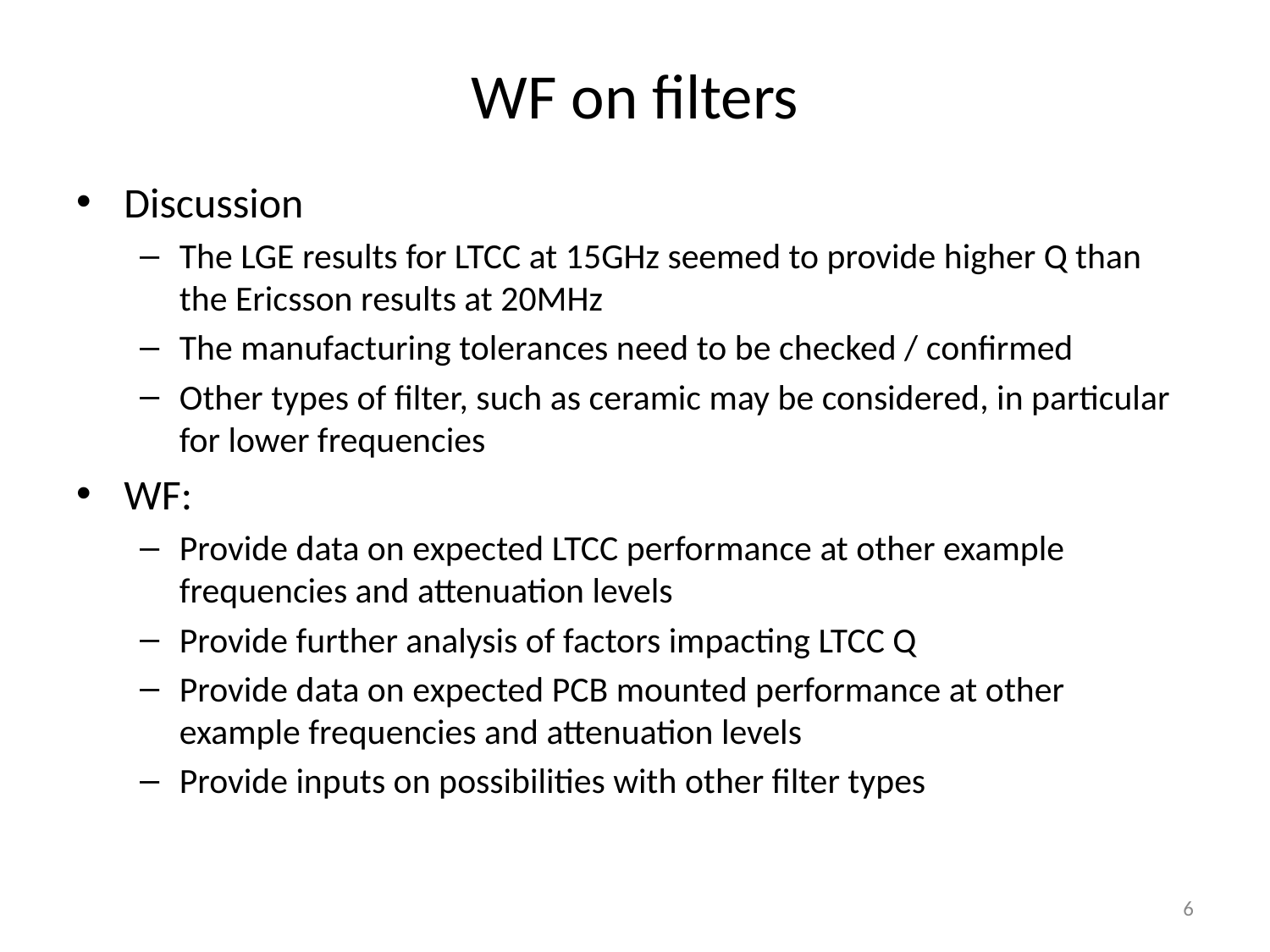

# WF on filters
Discussion
The LGE results for LTCC at 15GHz seemed to provide higher Q than the Ericsson results at 20MHz
The manufacturing tolerances need to be checked / confirmed
Other types of filter, such as ceramic may be considered, in particular for lower frequencies
WF:
Provide data on expected LTCC performance at other example frequencies and attenuation levels
Provide further analysis of factors impacting LTCC Q
Provide data on expected PCB mounted performance at other example frequencies and attenuation levels
Provide inputs on possibilities with other filter types
6